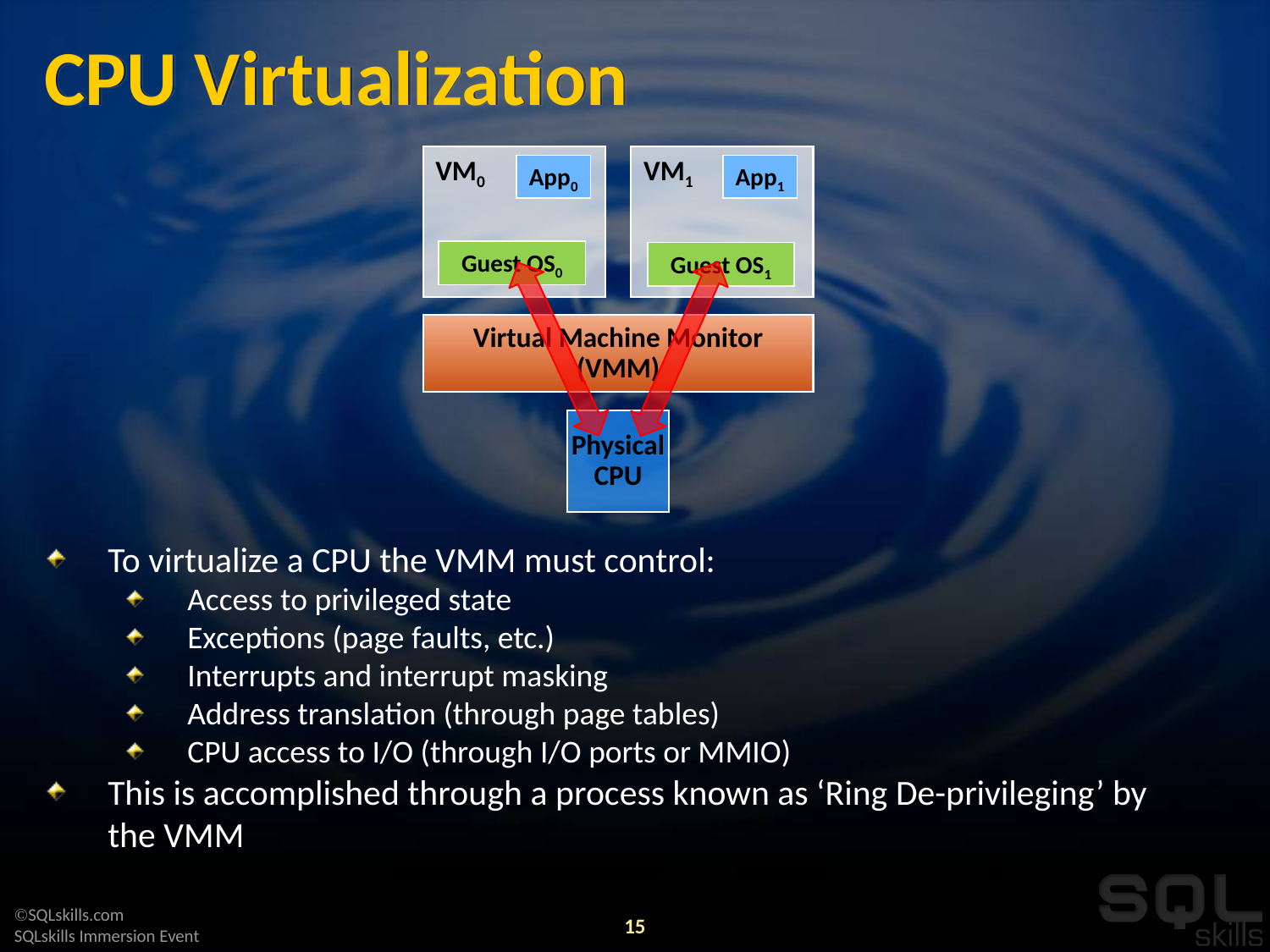

# CPU Virtualization
VM0
VM1
App0
App1

To virtualize a CPU the VMM must control:
Access to privileged state
Exceptions (page faults, etc.)
Interrupts and interrupt masking
Address translation (through page tables)
CPU access to I/O (through I/O ports or MMIO)
This is accomplished through a process known as ‘Ring De-privileging’ by the VMM
Guest OS0
Guest OS1

Virtual Machine Monitor
(VMM)
Physical
CPU
15